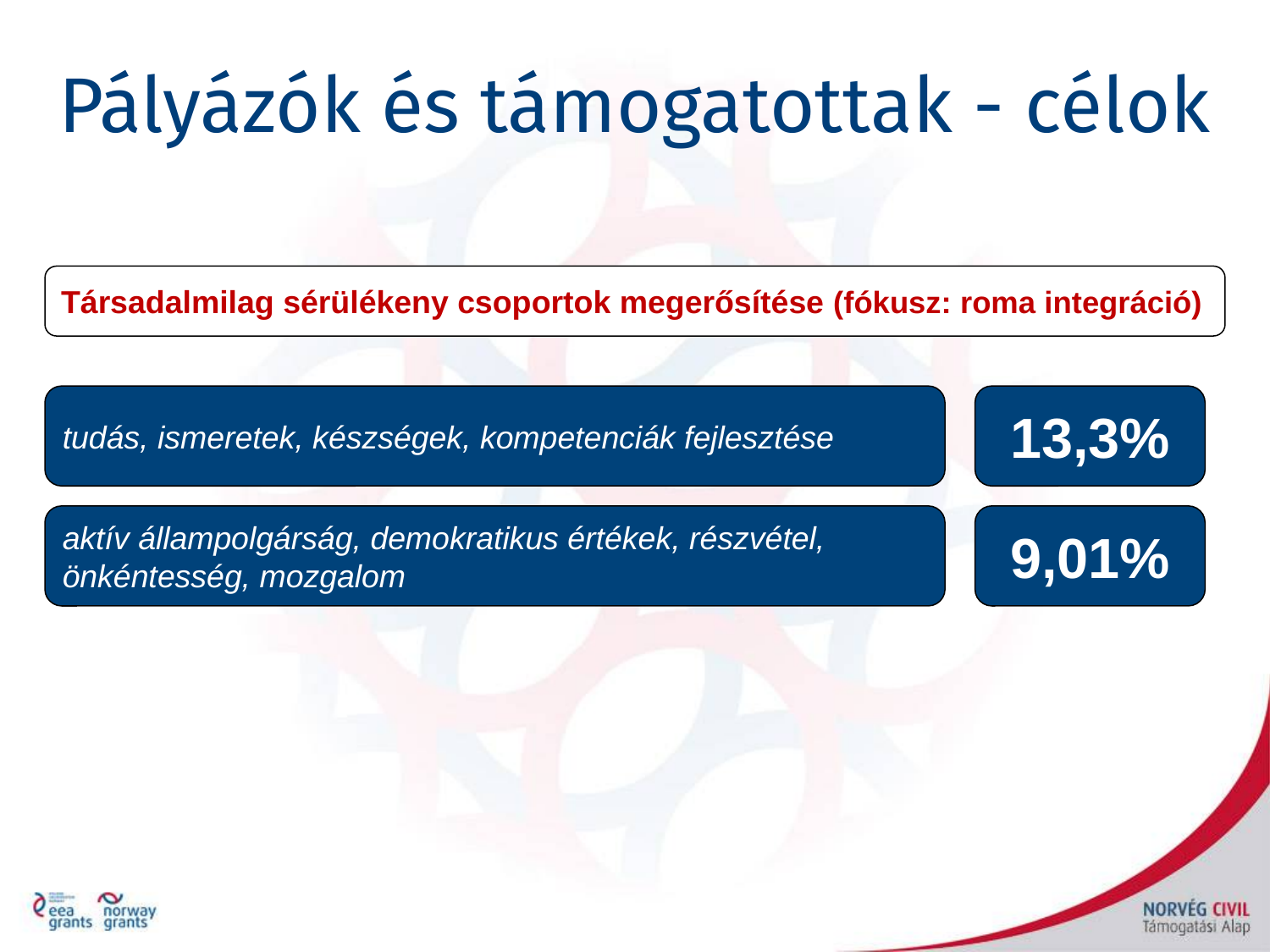

Pályázók és támogatottak - célok
Társadalmilag sérülékeny csoportok megerősítése (fókusz: roma integráció)
tudás, ismeretek, készségek, kompetenciák fejlesztése
13,3%
aktív állampolgárság, demokratikus értékek, részvétel, önkéntesség, mozgalom
9,01%